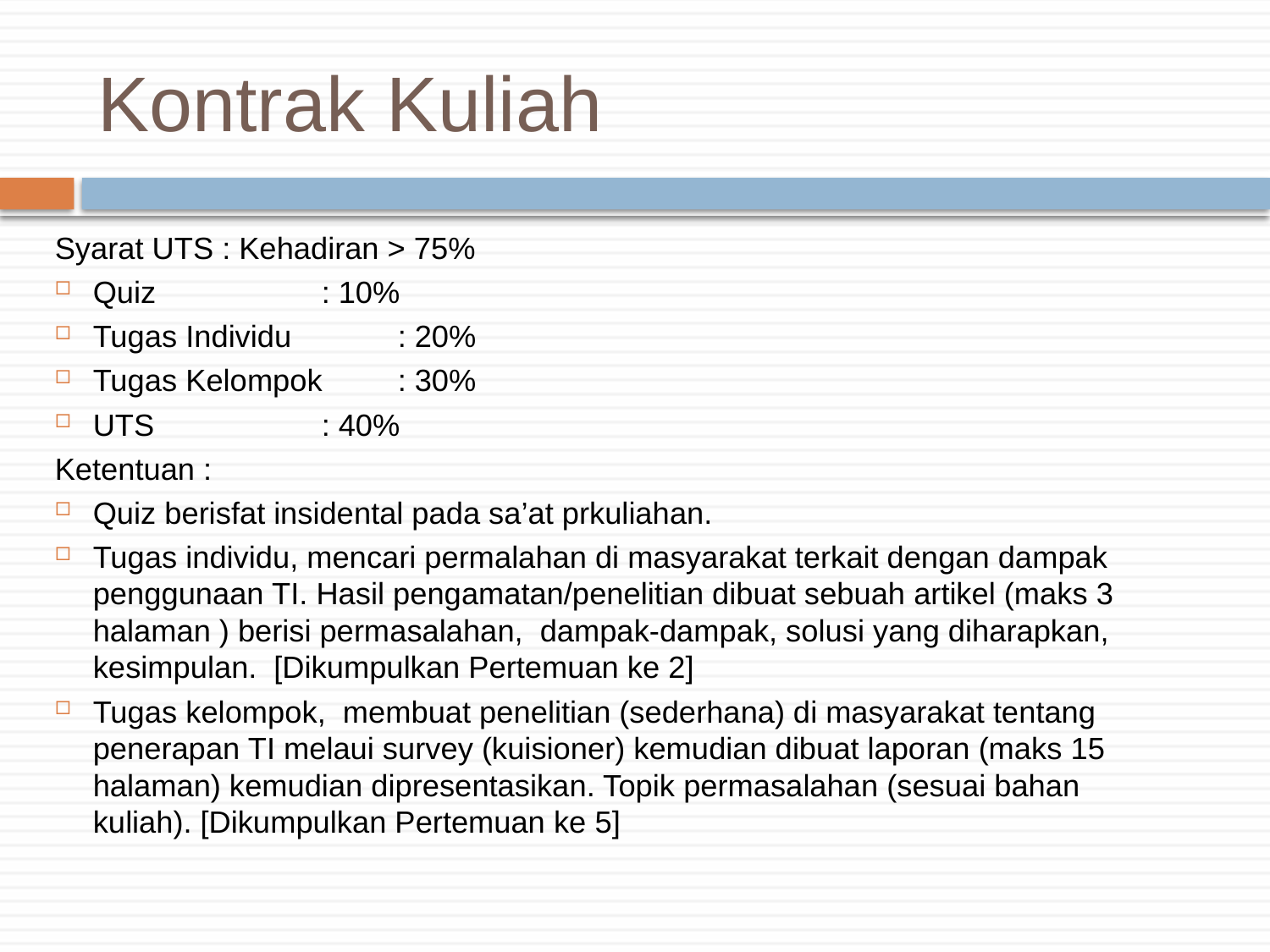

# Kontrak Kuliah
Syarat UTS : Kehadiran > 75%
Quiz 		 	: 10%
Tugas Individu 	 	: 20%
Tugas Kelompok	: 30%
UTS			: 40%
Ketentuan :
Quiz berisfat insidental pada sa’at prkuliahan.
Tugas individu, mencari permalahan di masyarakat terkait dengan dampak penggunaan TI. Hasil pengamatan/penelitian dibuat sebuah artikel (maks 3 halaman ) berisi permasalahan,  dampak-dampak, solusi yang diharapkan, kesimpulan.  [Dikumpulkan Pertemuan ke 2]
Tugas kelompok,  membuat penelitian (sederhana) di masyarakat tentang penerapan TI melaui survey (kuisioner) kemudian dibuat laporan (maks 15 halaman) kemudian dipresentasikan. Topik permasalahan (sesuai bahan kuliah). [Dikumpulkan Pertemuan ke 5]